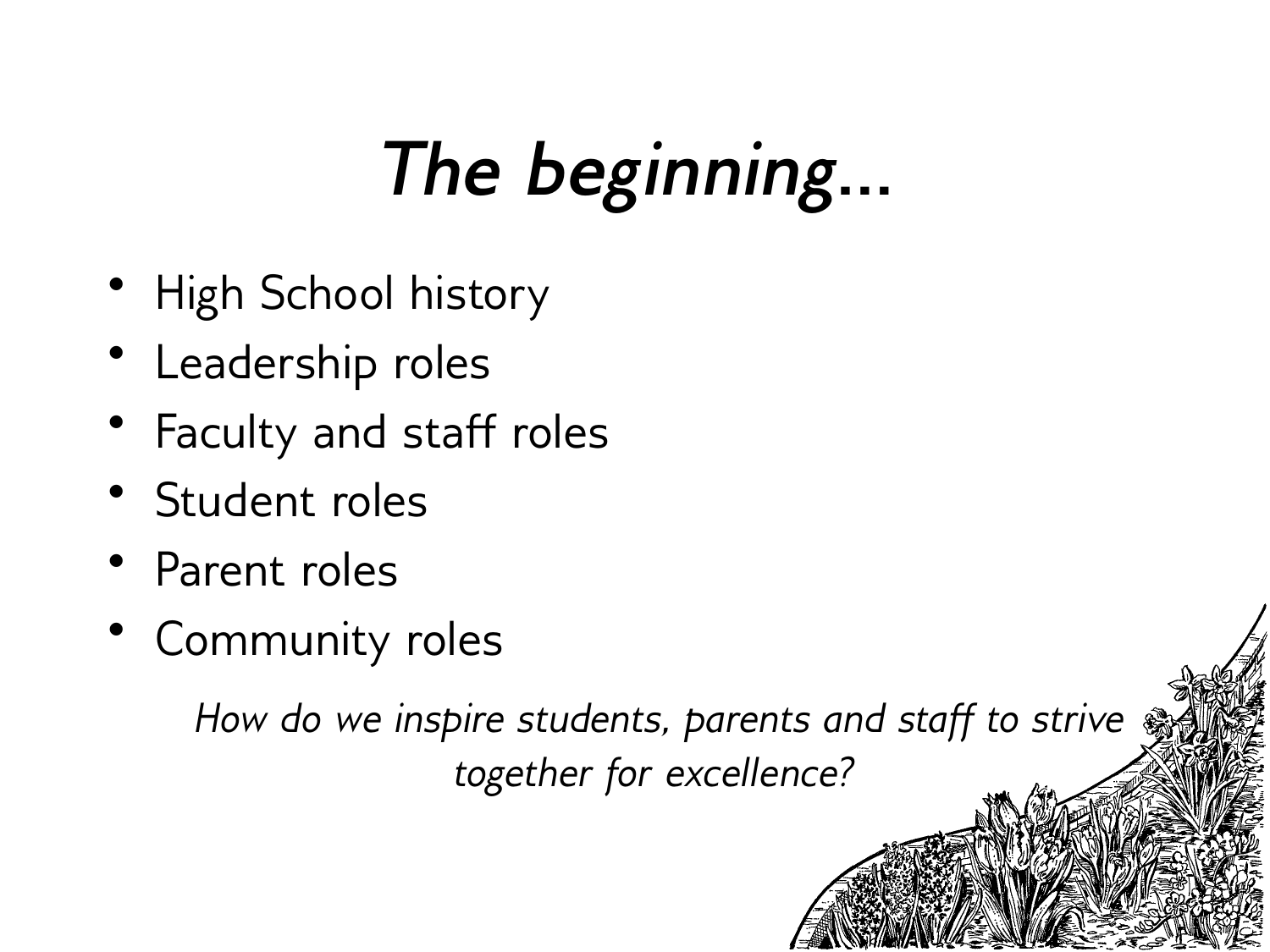

# The beginning…
High School history
Leadership roles
Faculty and staff roles
Student roles
Parent roles
Community roles
	How do we inspire students, parents and staff to strive together for excellence?

and